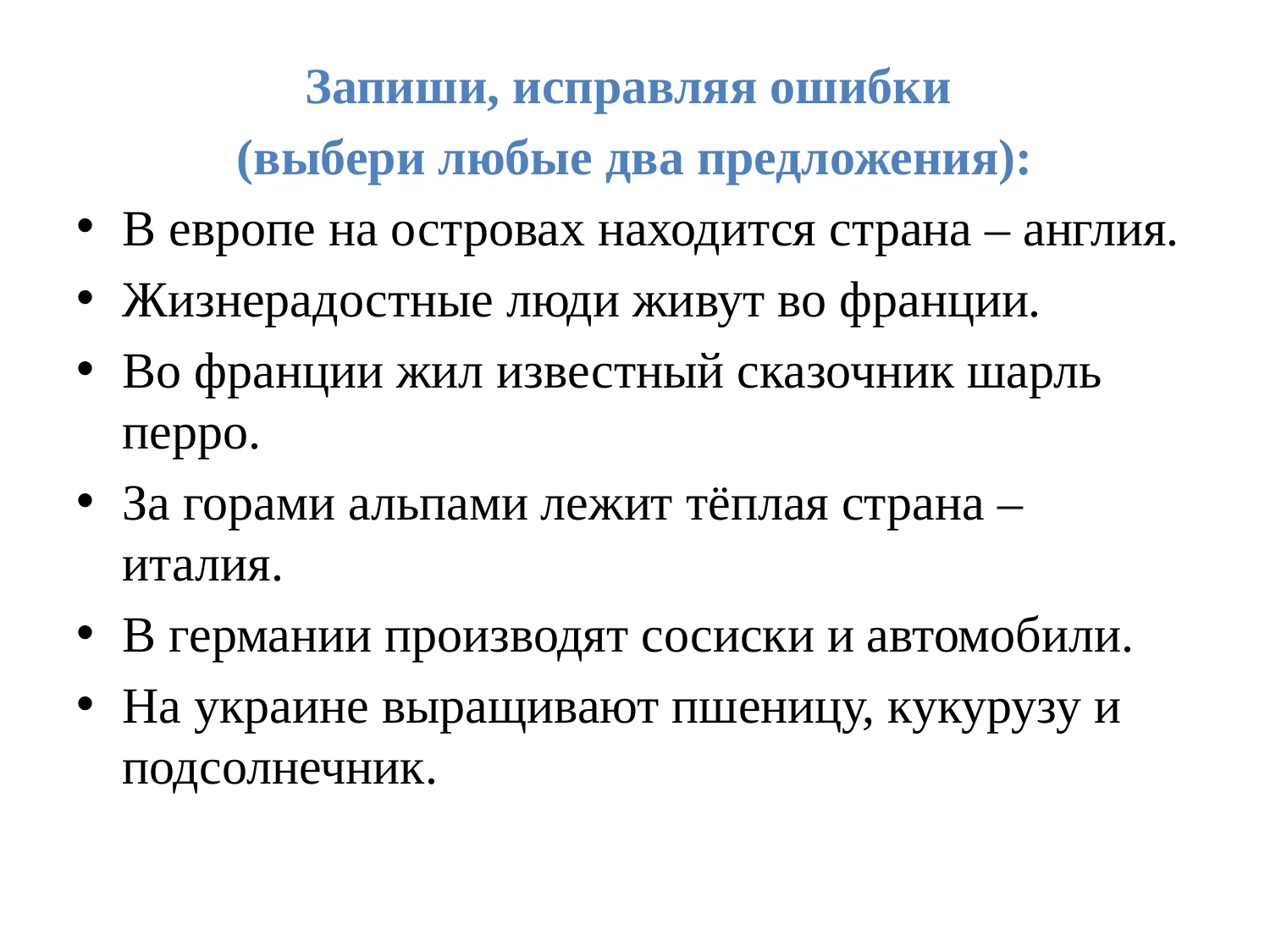

Запиши, исправляя ошибки
(выбери любые два предложения):
В европе на островах находится страна – англия.
Жизнерадостные люди живут во франции.
Во франции жил известный сказочник шарль перро.
За горами альпами лежит тёплая страна – италия.
В германии производят сосиски и автомобили.
На украине выращивают пшеницу, кукурузу и подсолнечник.